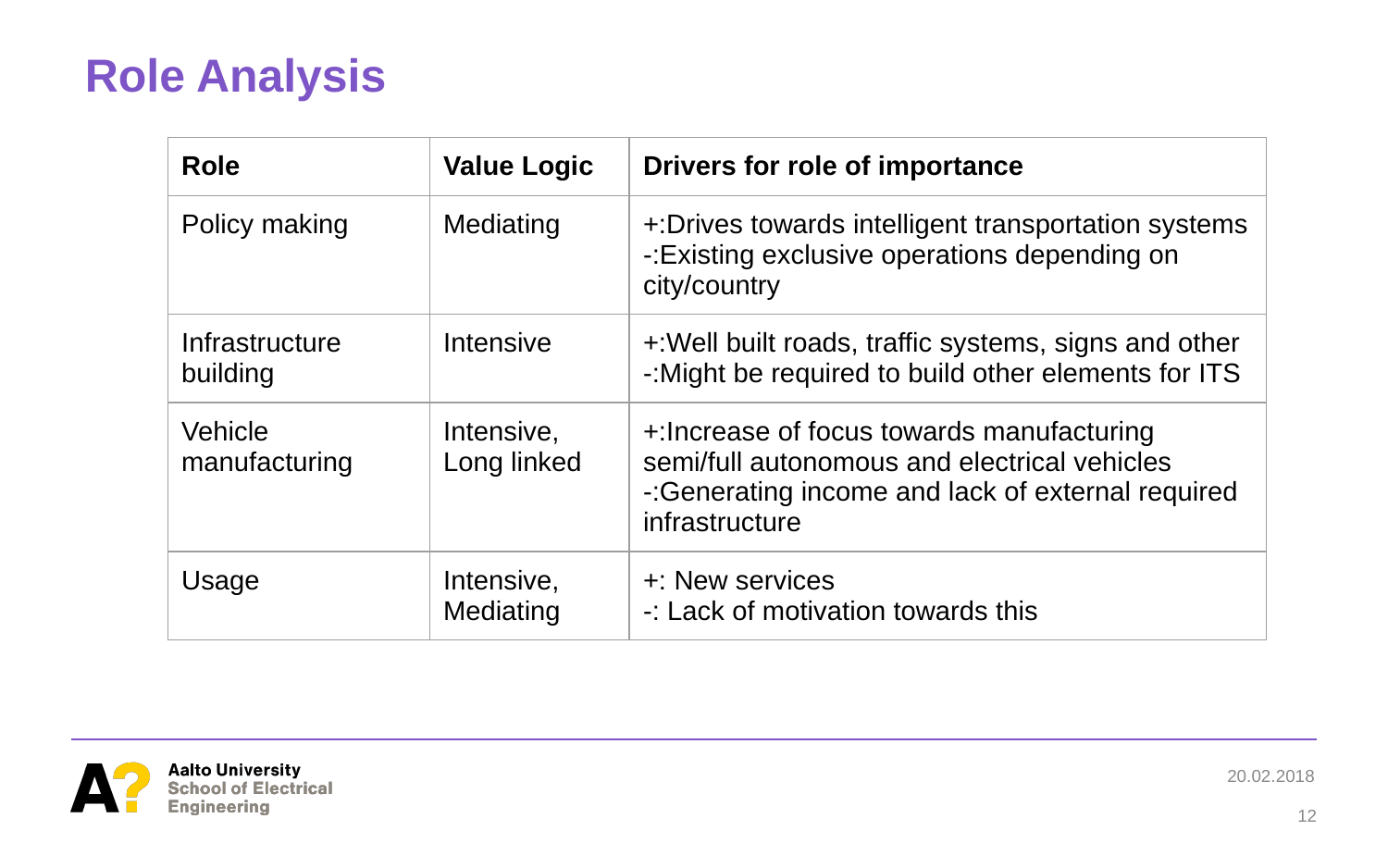

# Role Analysis
| Role | Value Logic | Drivers for role of importance |
| --- | --- | --- |
| Policy making | Mediating | +:Drives towards intelligent transportation systems -:Existing exclusive operations depending on city/country |
| Infrastructure building | Intensive | +:Well built roads, traffic systems, signs and other -:Might be required to build other elements for ITS |
| Vehicle manufacturing | Intensive, Long linked | +:Increase of focus towards manufacturing semi/full autonomous and electrical vehicles -:Generating income and lack of external required infrastructure |
| Usage | Intensive, Mediating | +: New services -: Lack of motivation towards this |
20.02.2018
12